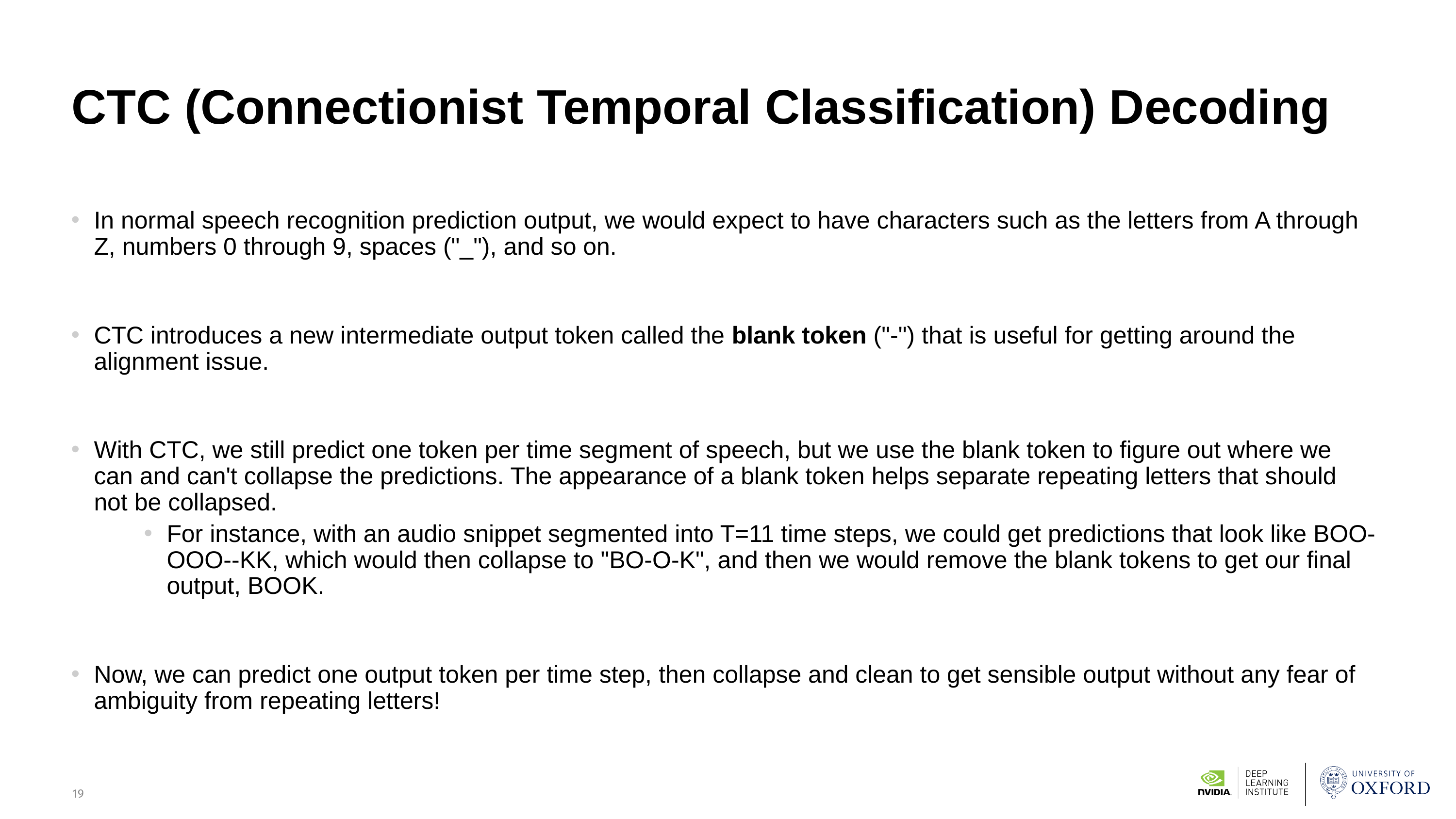

# CTC (Connectionist Temporal Classification) Decoding
In normal speech recognition prediction output, we would expect to have characters such as the letters from A through Z, numbers 0 through 9, spaces ("_"), and so on.

CTC introduces a new intermediate output token called the blank token ("-") that is useful for getting around the alignment issue.

With CTC, we still predict one token per time segment of speech, but we use the blank token to figure out where we can and can't collapse the predictions. The appearance of a blank token helps separate repeating letters that should not be collapsed.
For instance, with an audio snippet segmented into T=11 time steps, we could get predictions that look like BOO-OOO--KK, which would then collapse to "BO-O-K", and then we would remove the blank tokens to get our final output, BOOK.

Now, we can predict one output token per time step, then collapse and clean to get sensible output without any fear of ambiguity from repeating letters!